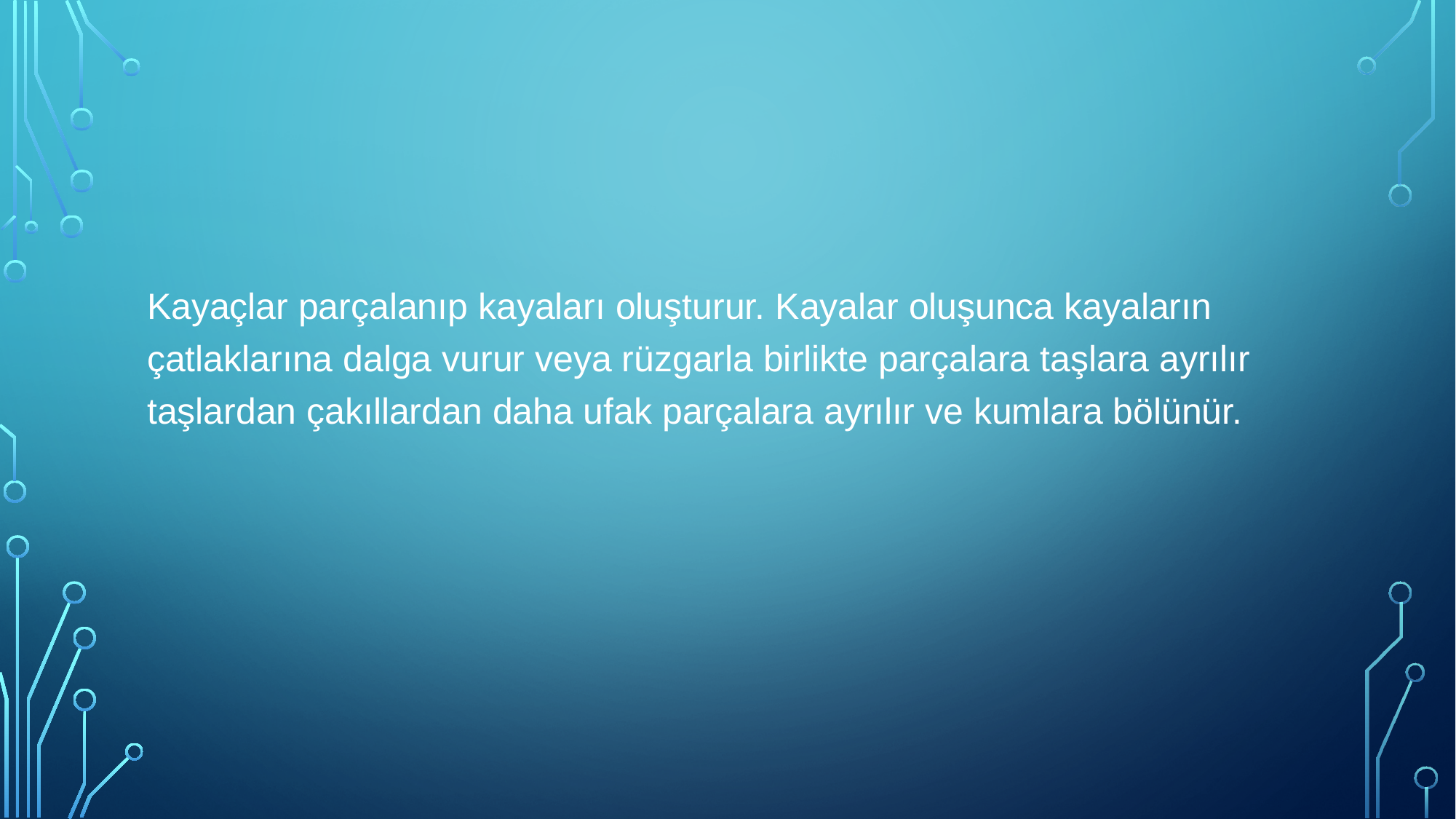

#
Kayaçlar parçalanıp kayaları oluşturur. Kayalar oluşunca kayaların çatlaklarına dalga vurur veya rüzgarla birlikte parçalara taşlara ayrılır  taşlardan çakıllardan daha ufak parçalara ayrılır ve kumlara bölünür.